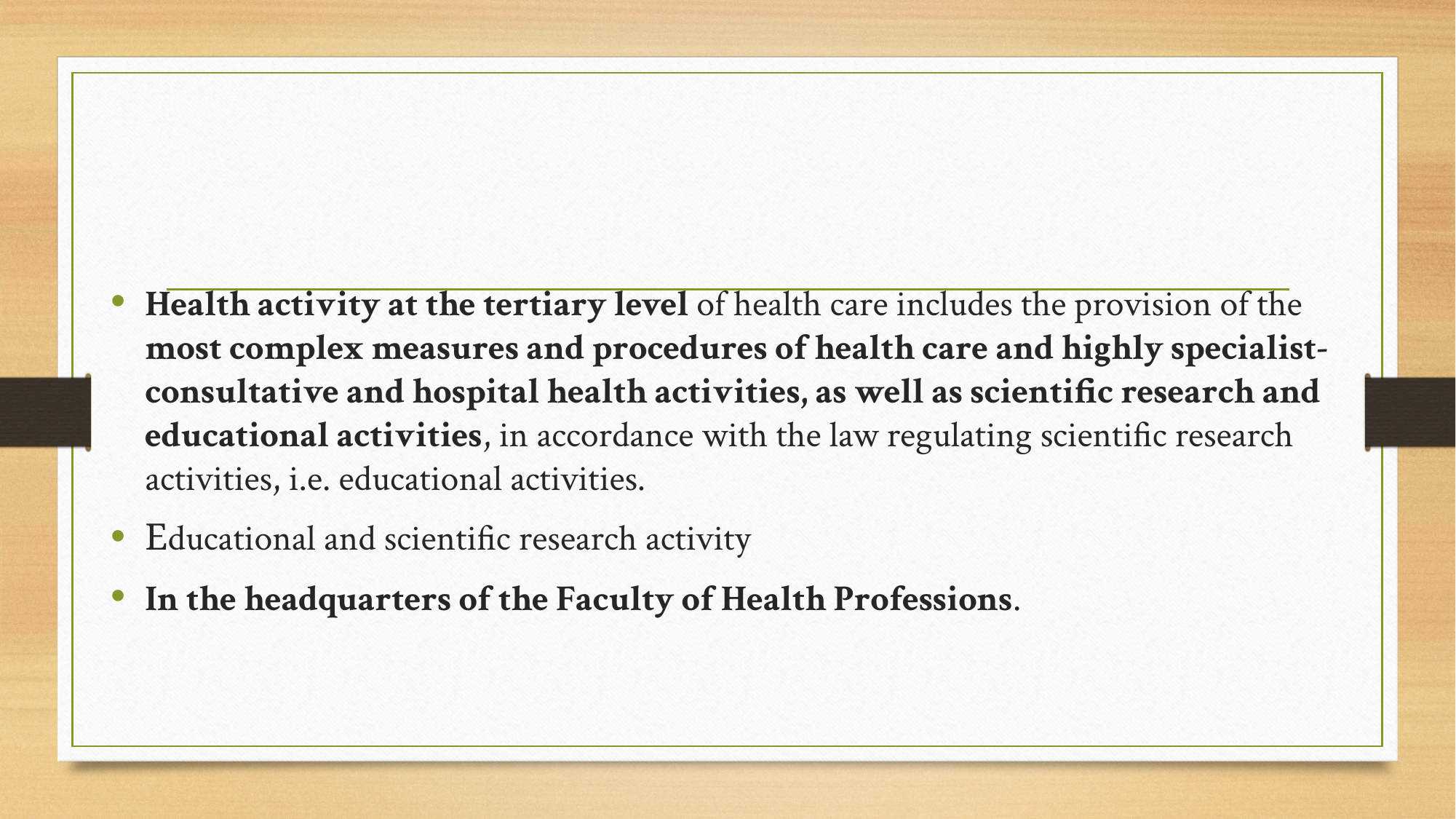

Health activity at the tertiary level of health care includes the provision of the most complex measures and procedures of health care and highly specialist-consultative and hospital health activities, as well as scientific research and educational activities, in accordance with the law regulating scientific research activities, i.e. educational activities.
Еducational and scientific research activity
In the headquarters of the Faculty of Health Professions.